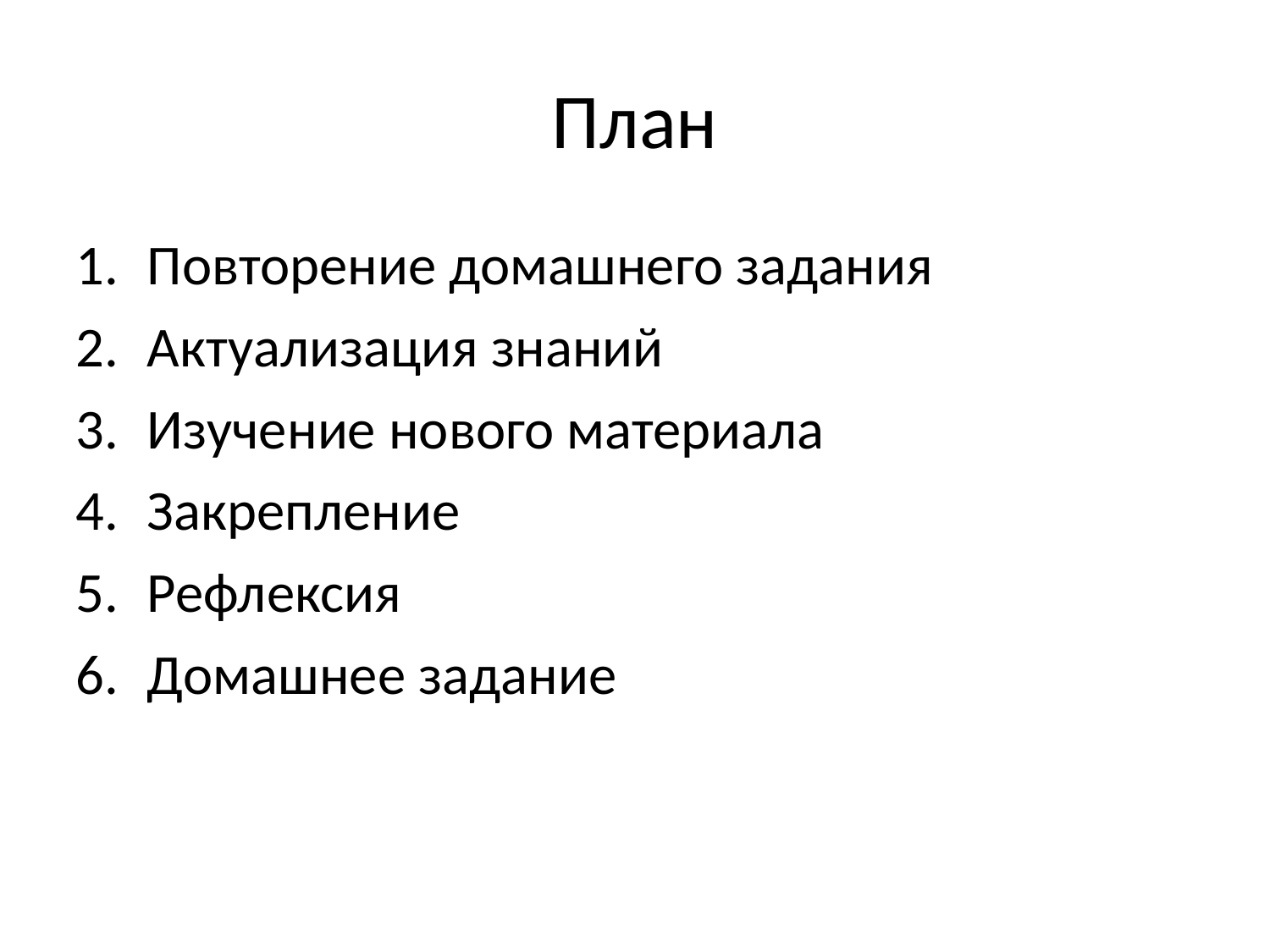

План
Повторение домашнего задания
Актуализация знаний
Изучение нового материала
Закрепление
Рефлексия
Домашнее задание